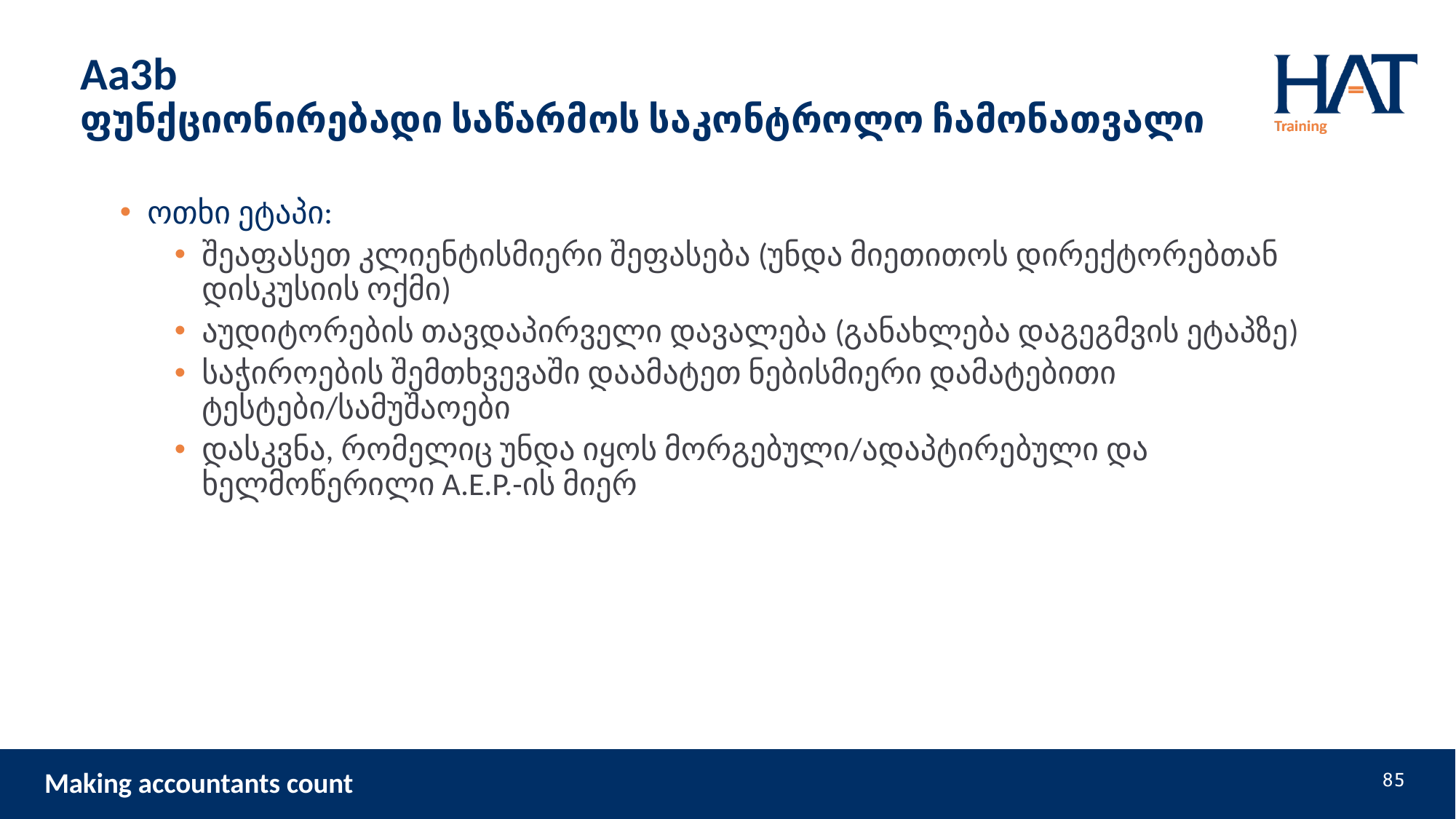

# Aa3b ფუნქციონირებადი საწარმოს საკონტროლო ჩამონათვალი
ოთხი ეტაპი:
შეაფასეთ კლიენტისმიერი შეფასება (უნდა მიეთითოს დირექტორებთან დისკუსიის ოქმი)
აუდიტორების თავდაპირველი დავალება (განახლება დაგეგმვის ეტაპზე)
საჭიროების შემთხვევაში დაამატეთ ნებისმიერი დამატებითი ტესტები/სამუშაოები
დასკვნა, რომელიც უნდა იყოს მორგებული/ადაპტირებული და ხელმოწერილი A.E.P.-ის მიერ
85